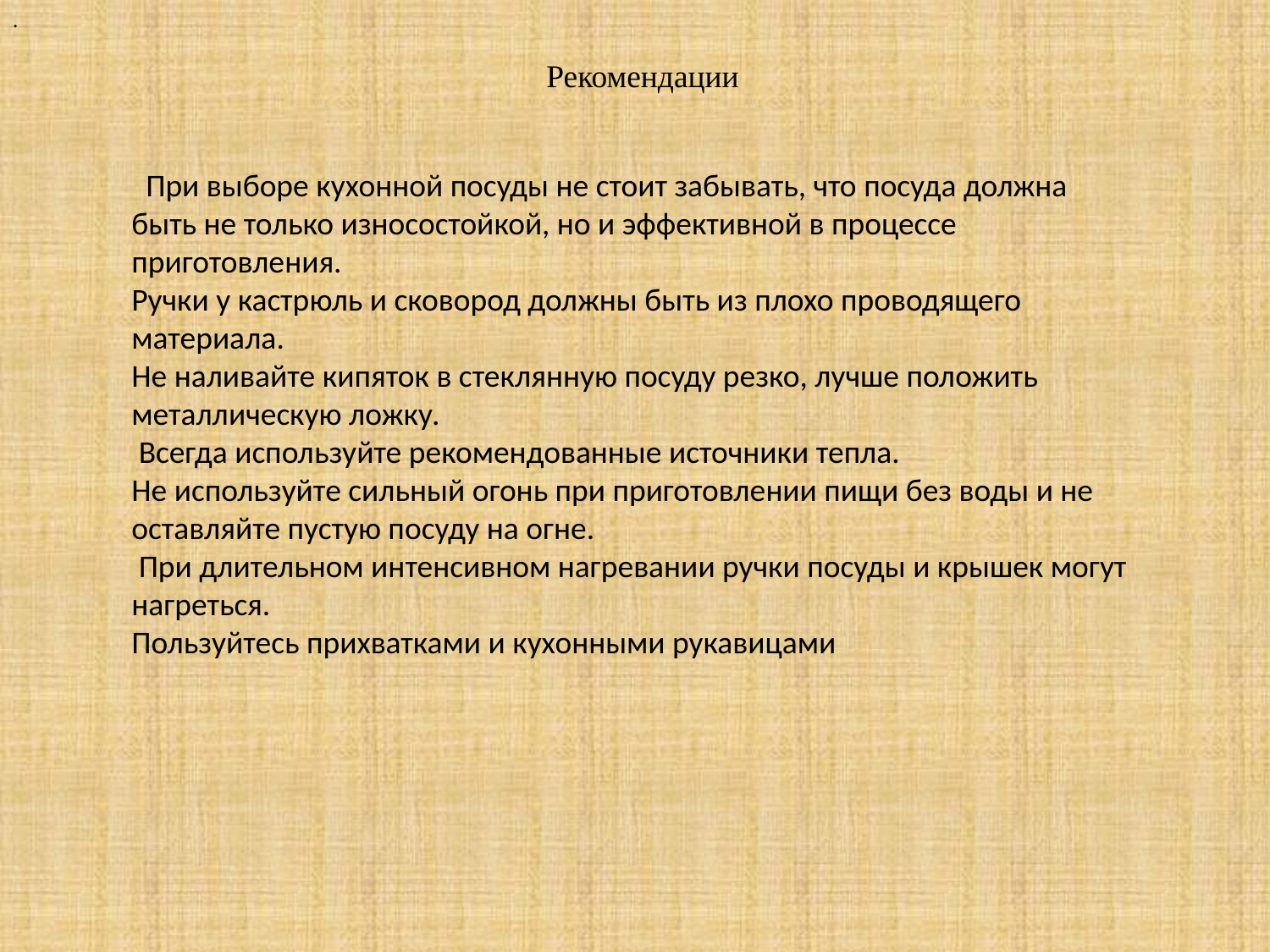

.
 Рекомендации
  При выборе кухонной посуды не стоит забывать, что посуда должна быть не только износостойкой, но и эффективной в процессе приготовления.
Ручки у кастрюль и сковород должны быть из плохо проводящего материала.
Не наливайте кипяток в стеклянную посуду резко, лучше положить металлическую ложку.
 Всегда используйте рекомендованные источники тепла.
Не используйте сильный огонь при приготовлении пищи без воды и не оставляйте пустую посуду на огне.
 При длительном интенсивном нагревании ручки посуды и крышек могут нагреться.
Пользуйтесь прихватками и кухонными рукавицами